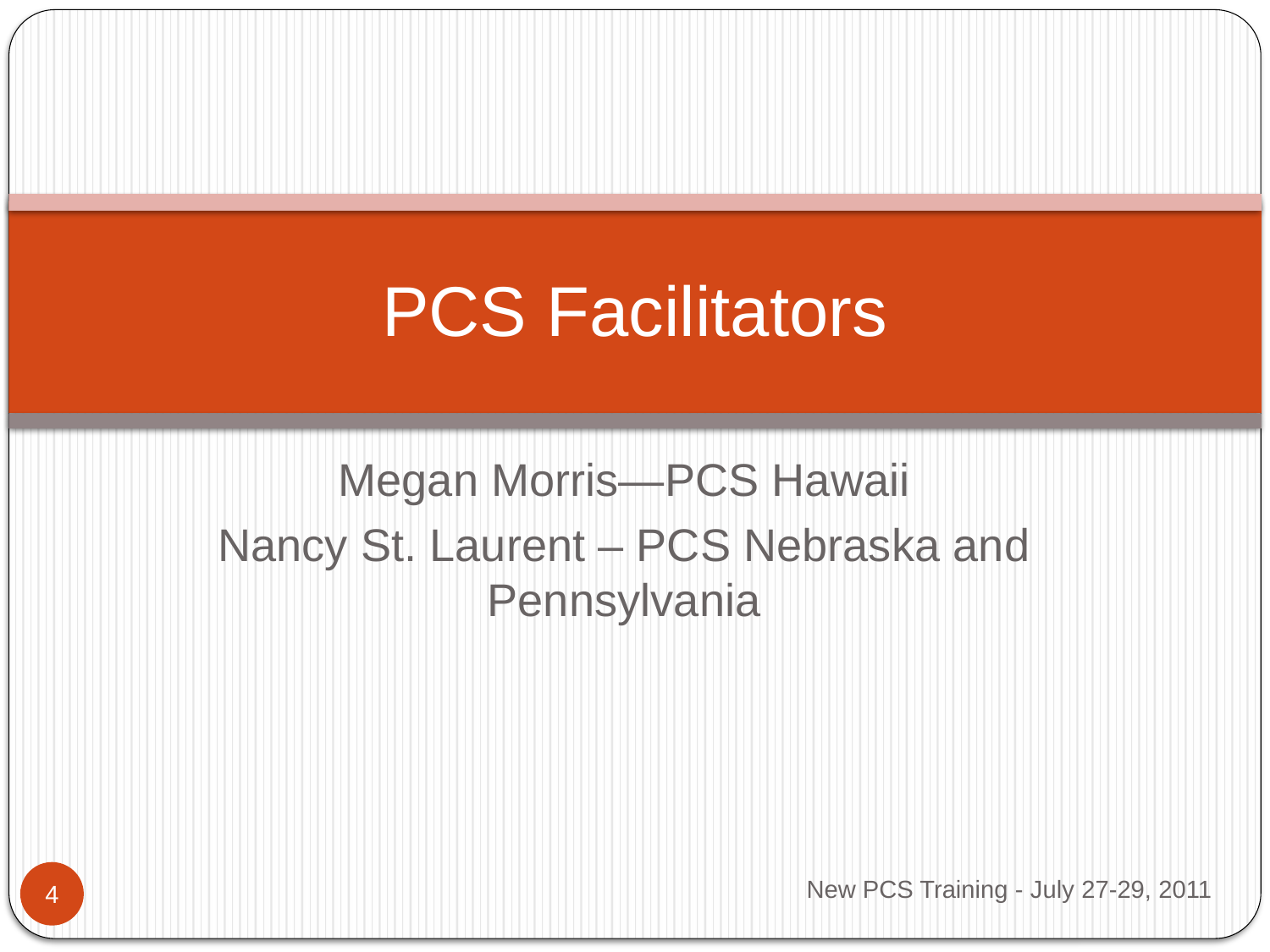

# PCS Facilitators
Megan Morris—PCS Hawaii
Nancy St. Laurent – PCS Nebraska and Pennsylvania

New PCS Training - July 27-29, 2011
4